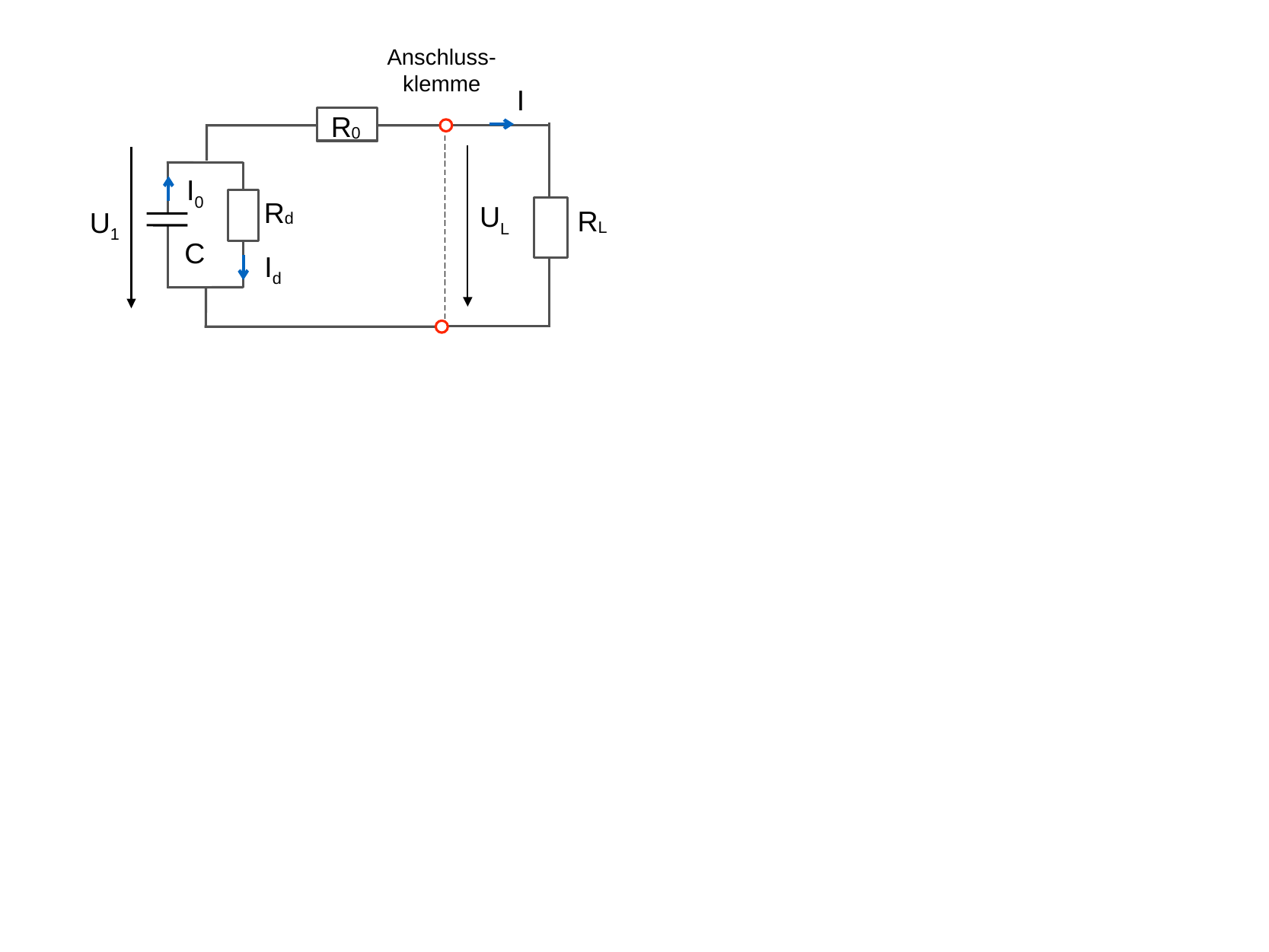

Anschluss-klemme
I
R0

I0

Rd
UL
RL
U1

C
Id